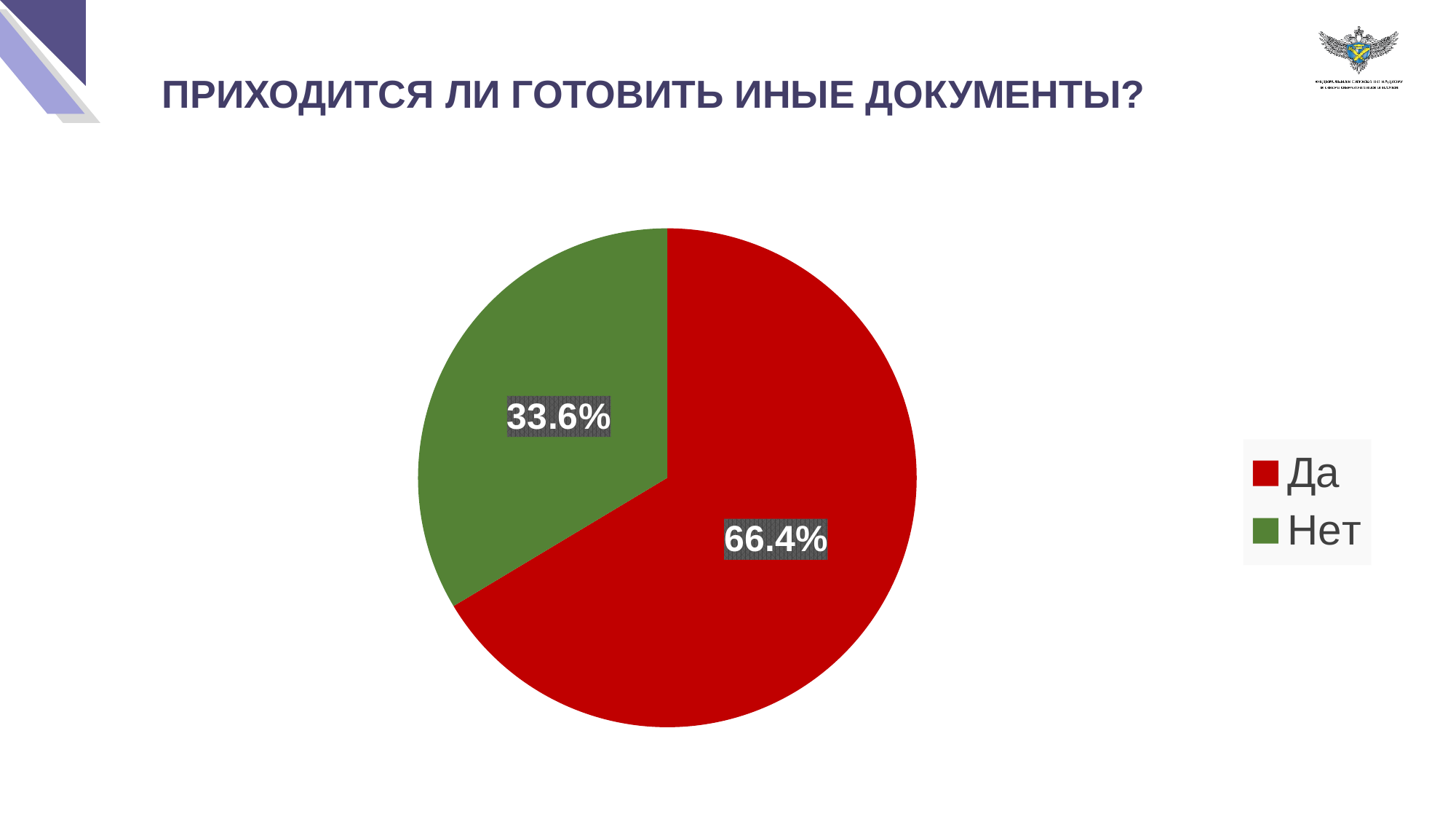

ПРИХОДИТСЯ ЛИ ГОТОВИТЬ ИНЫЕ ДОКУМЕНТЫ?

### Chart

| Category | Столбец1 |
|---|---|
| Да | 0.6640000000000001 |
| Нет | 0.3360000000000001 |